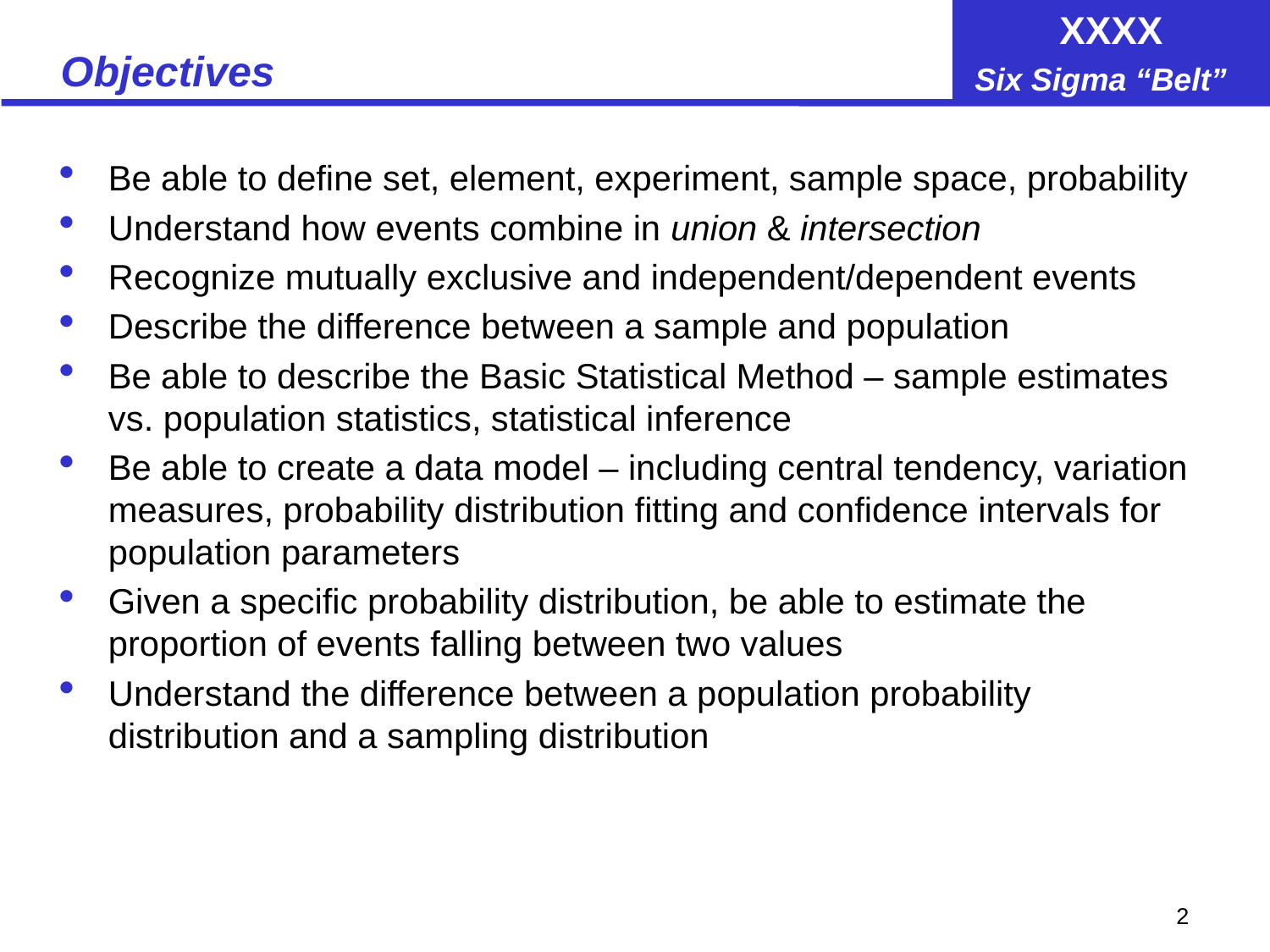

# Objectives
Be able to define set, element, experiment, sample space, probability
Understand how events combine in union & intersection
Recognize mutually exclusive and independent/dependent events
Describe the difference between a sample and population
Be able to describe the Basic Statistical Method – sample estimates vs. population statistics, statistical inference
Be able to create a data model – including central tendency, variation measures, probability distribution fitting and confidence intervals for population parameters
Given a specific probability distribution, be able to estimate the proportion of events falling between two values
Understand the difference between a population probability distribution and a sampling distribution